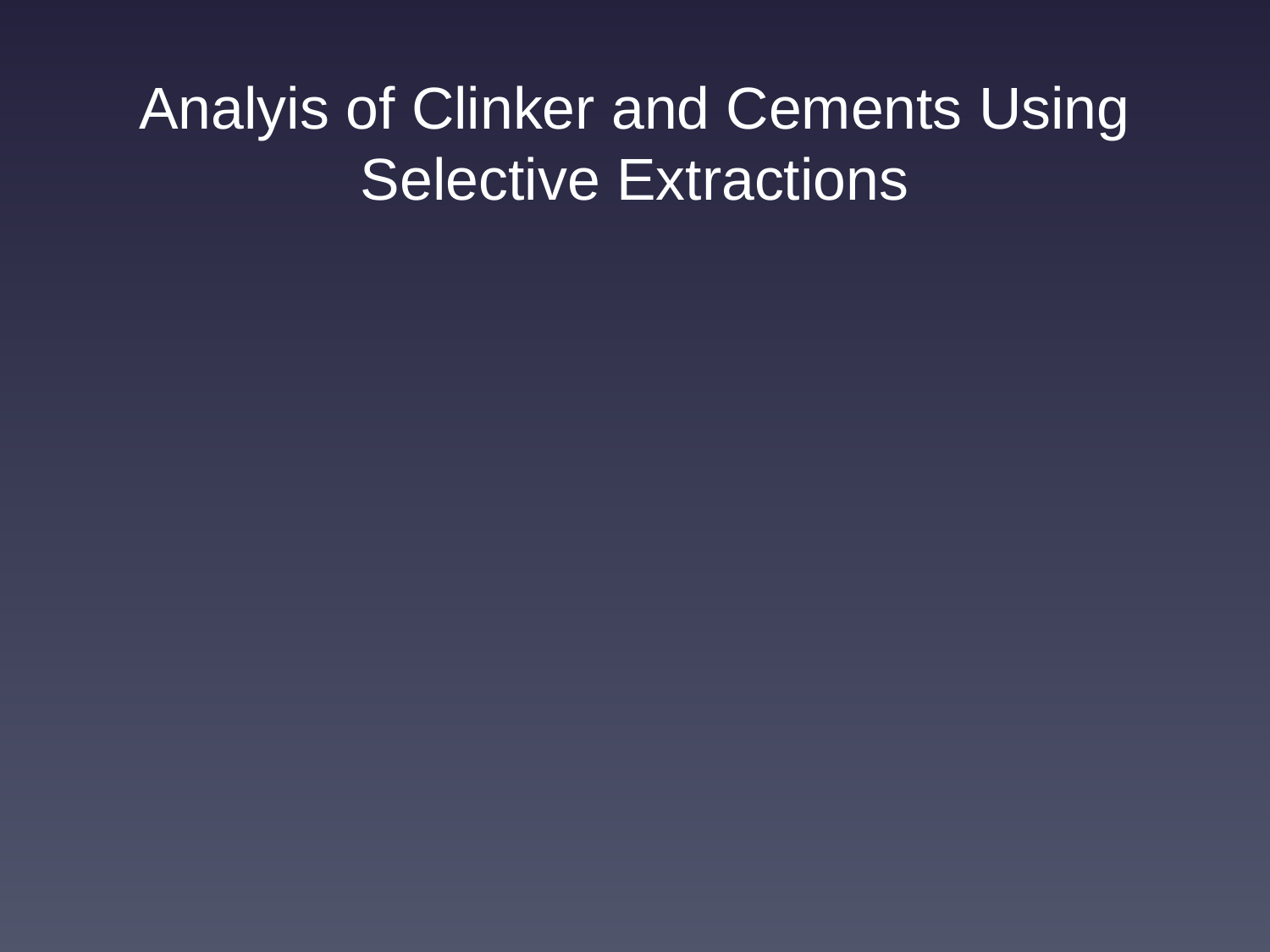

# Analyis of Clinker and Cements Using Selective Extractions